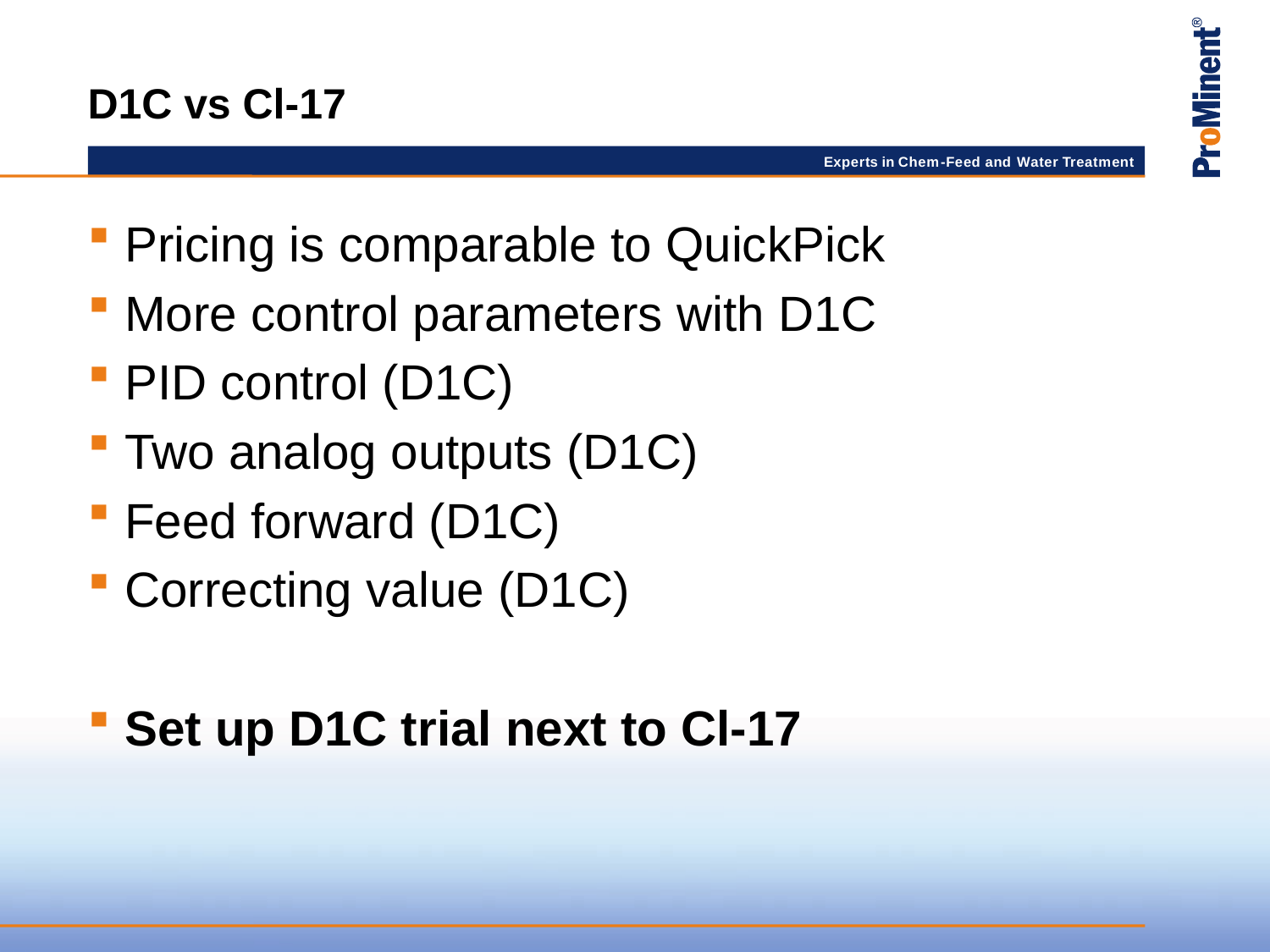

# D1C vs Cl-17
Pricing is comparable to QuickPick
More control parameters with D1C
PID control (D1C)
Two analog outputs (D1C)
Feed forward (D1C)
Correcting value (D1C)

Set up D1C trial next to Cl-17